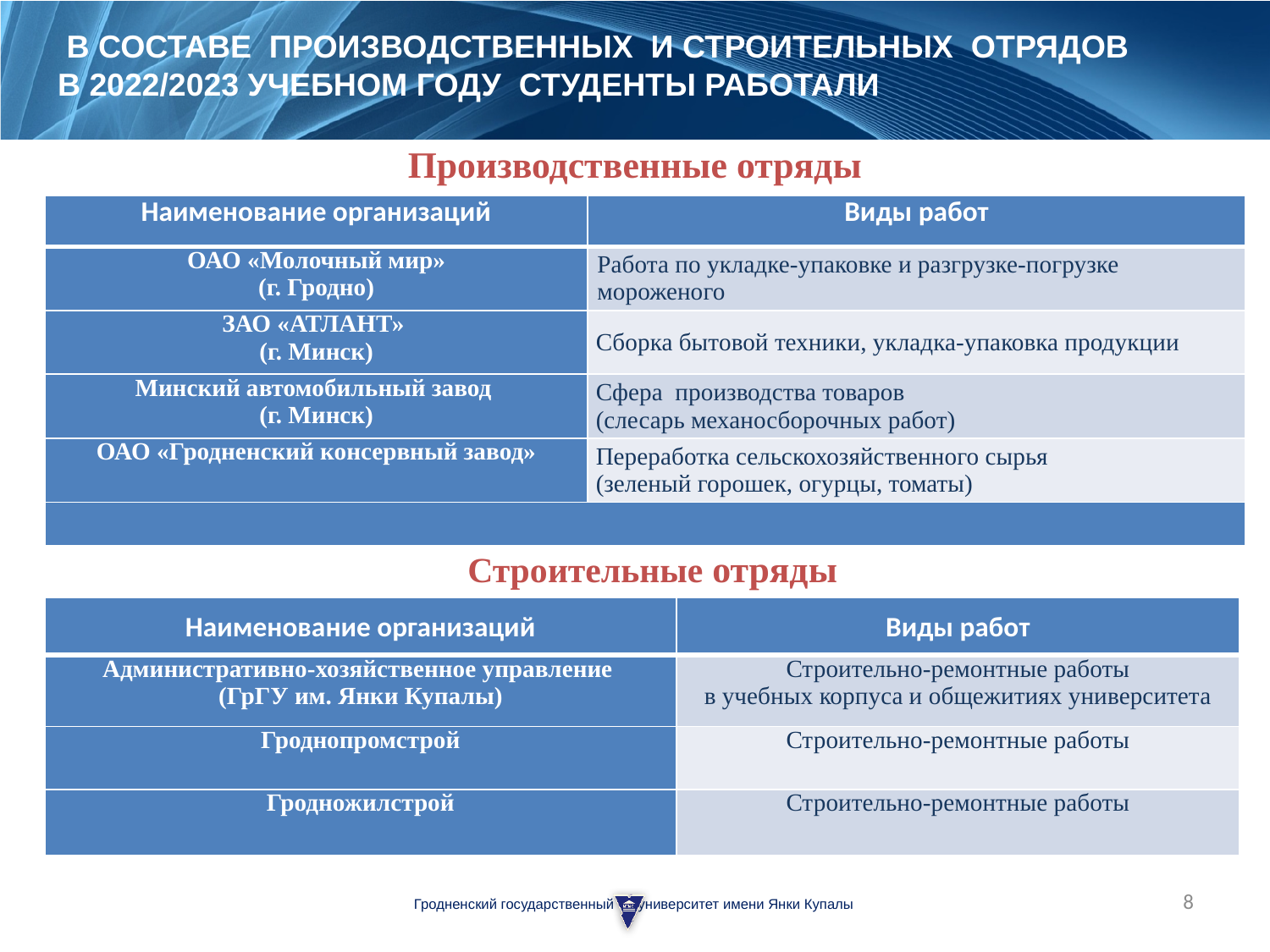

В СОСТАВЕ  ПРОИЗВОДСТВЕННЫХ  И СТРОИТЕЛЬНЫХ  ОТРЯДОВ
В 2022/2023 УЧЕБНОМ ГОДУ  СТУДЕНТЫ РАБОТАЛИ
Производственные отряды
| Наименование организаций | Виды работ |
| --- | --- |
| ОАО «Молочный мир» (г. Гродно) | Работа по укладке-упаковке и разгрузке-погрузке мороженого |
| ЗАО «АТЛАНТ» (г. Минск) | Сборка бытовой техники, укладка-упаковка продукции |
| Минский автомобильный завод (г. Минск) | Сфера производства товаров (слесарь механосборочных работ) |
| ОАО «Гродненский консервный завод» | Переработка сельскохозяйственного сырья (зеленый горошек, огурцы, томаты) |
|  |  |
Строительные отряды
| Наименование организаций | Виды работ |
| --- | --- |
| Административно-хозяйственное управление (ГрГУ им. Янки Купалы) | Строительно-ремонтные работы в учебных корпуса и общежитиях университета |
| Гроднопромстрой | Строительно-ремонтные работы |
| Гродножилстрой | Строительно-ремонтные работы |
8